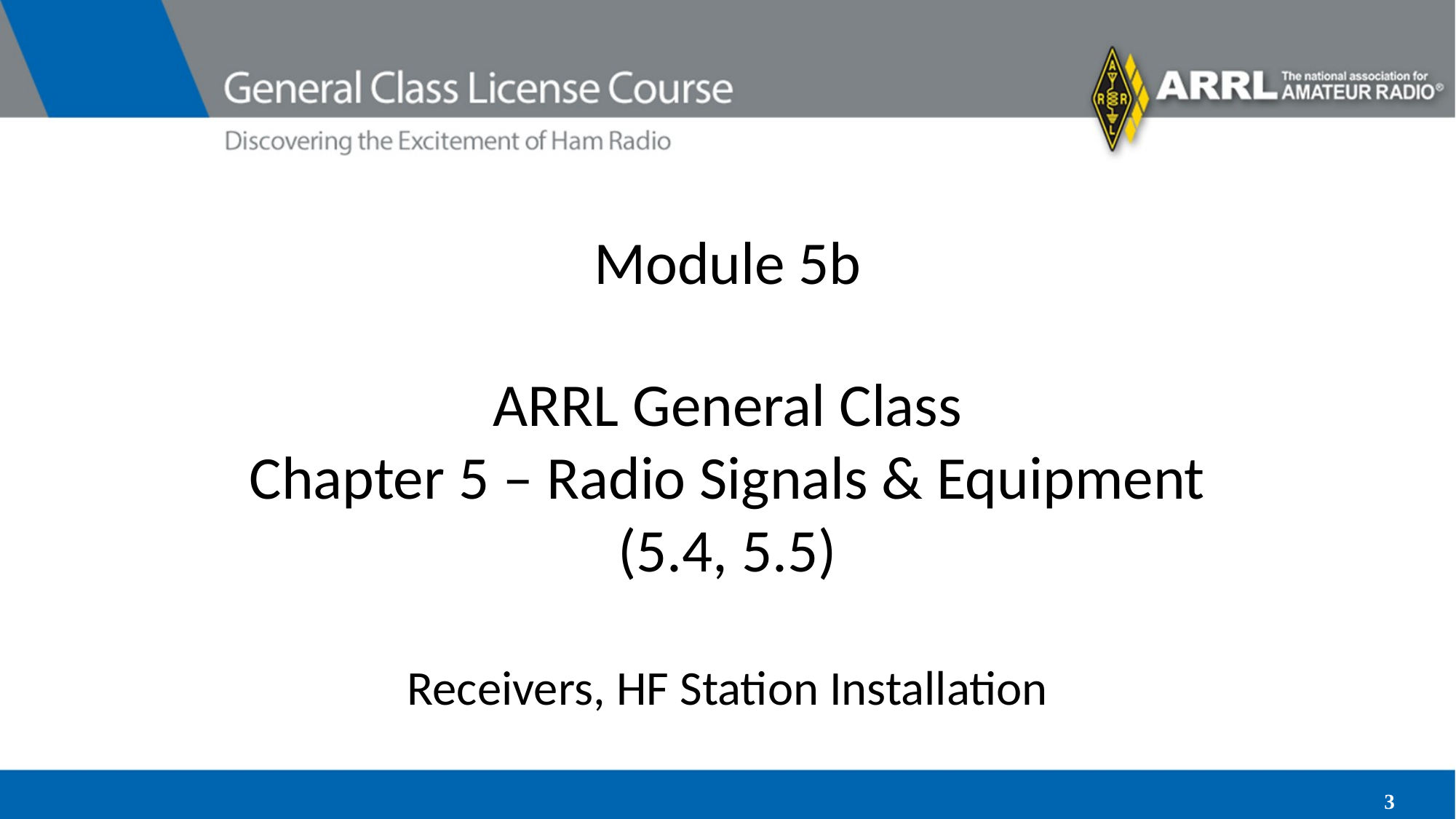

# Module 5b ARRL General Class Chapter 5 – Radio Signals & Equipment (5.4, 5.5) Receivers, HF Station Installation